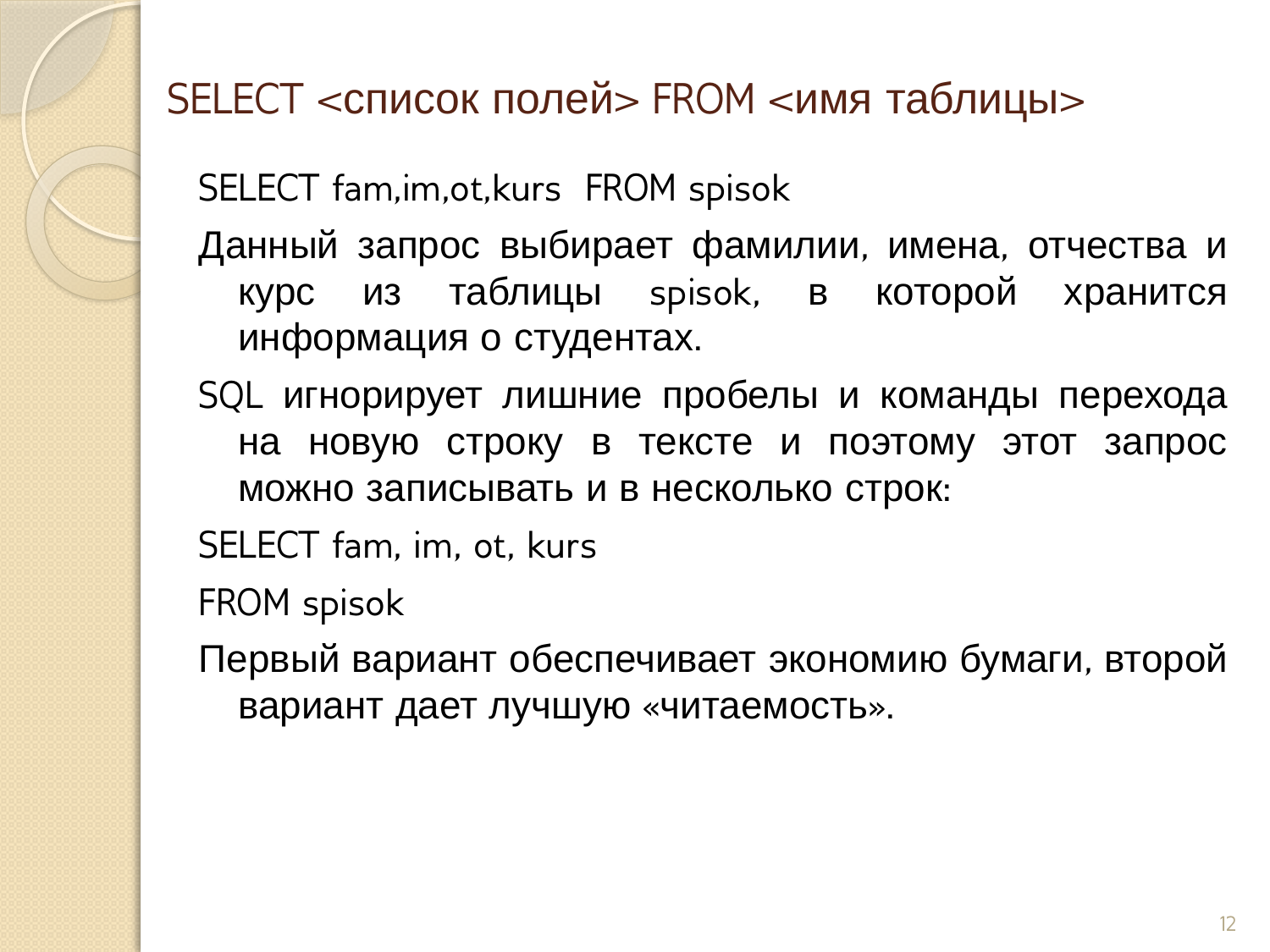

# SELECT <список полей> FROM <имя таблицы>
SELECT fam,im,ot,kurs  FROM spisok
Данный запрос выбирает фамилии, имена, отчества и курс из таблицы spisok, в которой хранится информация о студентах.
SQL игнорирует лишние пробелы и команды перехода на новую строку в тексте и поэтому этот запрос можно записывать и в несколько строк:
SELECT fam, im, ot, kurs
FROM spisok
Первый вариант обеспечивает экономию бумаги, второй вариант дает лучшую «читаемость».

12